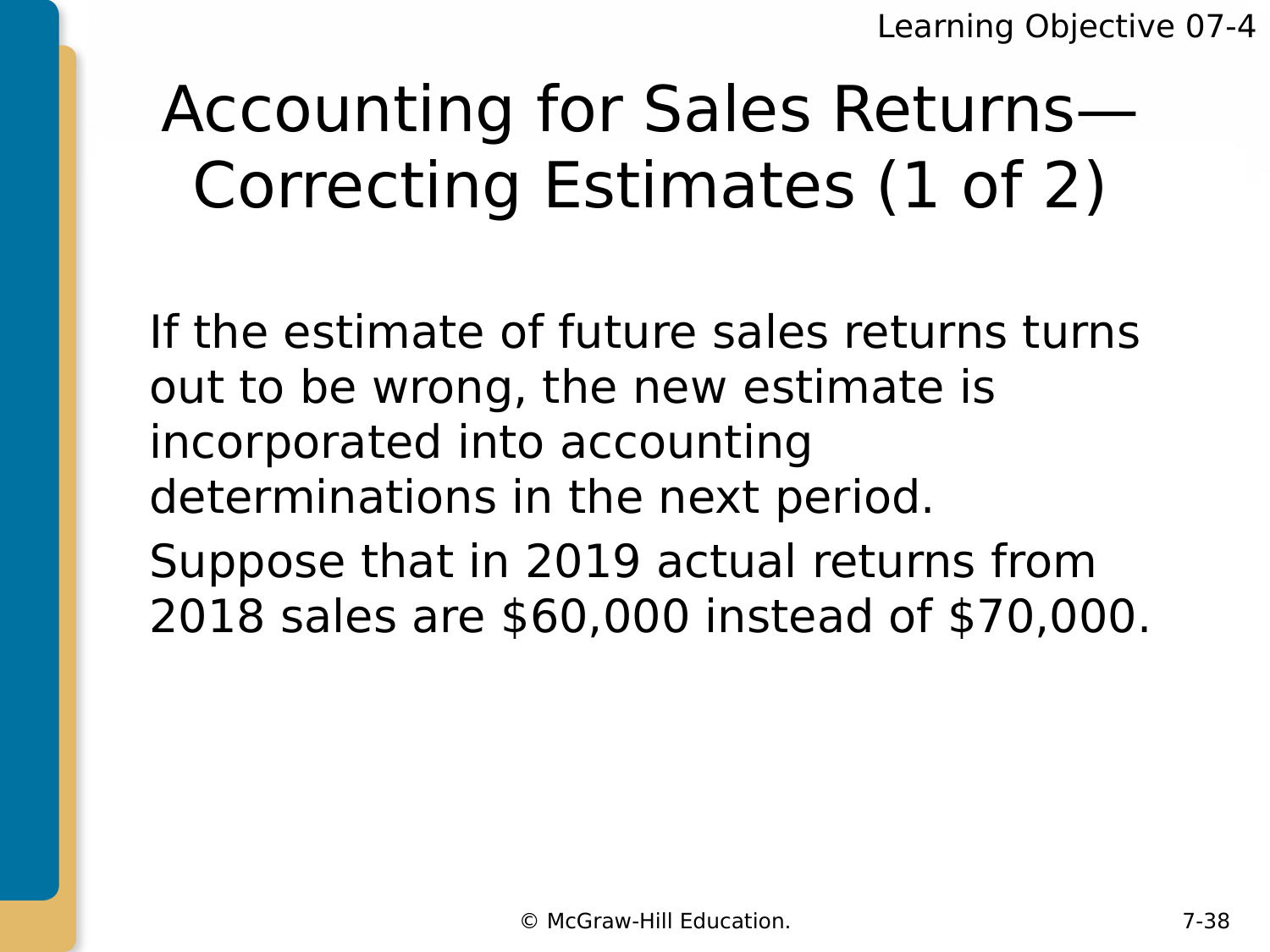

Learning Objective 07-4
# Accounting for Sales Returns—Correcting Estimates (1 of 2)
If the estimate of future sales returns turns out to be wrong, the new estimate is incorporated into accounting determinations in the next period.
Suppose that in 2019 actual returns from 2018 sales are $60,000 instead of $70,000.